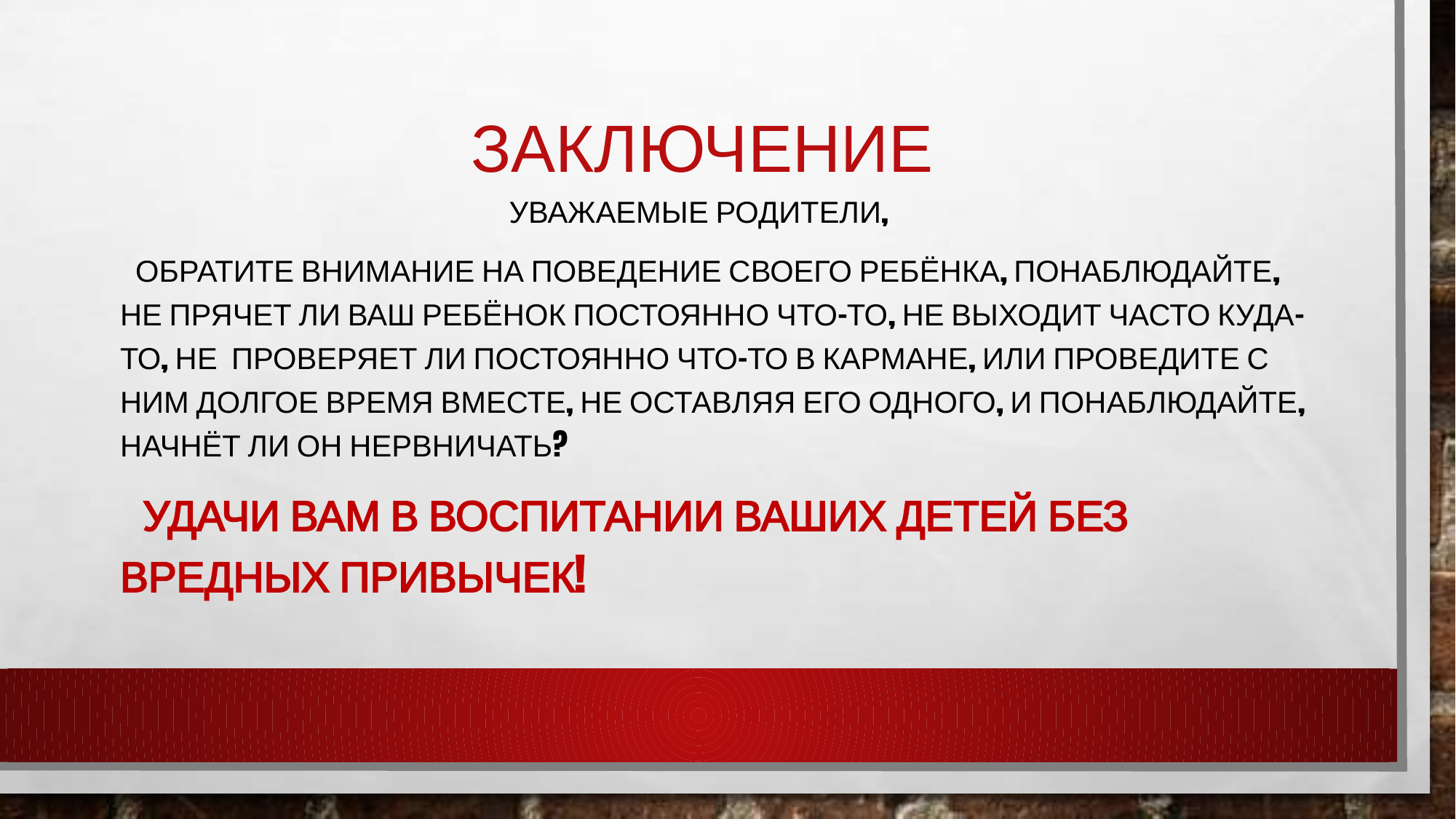

# Заключение
Уважаемые родители,
      обратите внимание на поведение своего ребёнка, понаблюдайте, не прячет ли ваш ребёнок постоянно что-то, не выходит часто куда- то, не  проверяет ли постоянно что-то в кармане, или проведите с ним долгое время вместе, не оставляя его одного, и понаблюдайте, начнёт ли он нервничать?
     Удачи вам в воспитании ваших детей без вредных привычек!